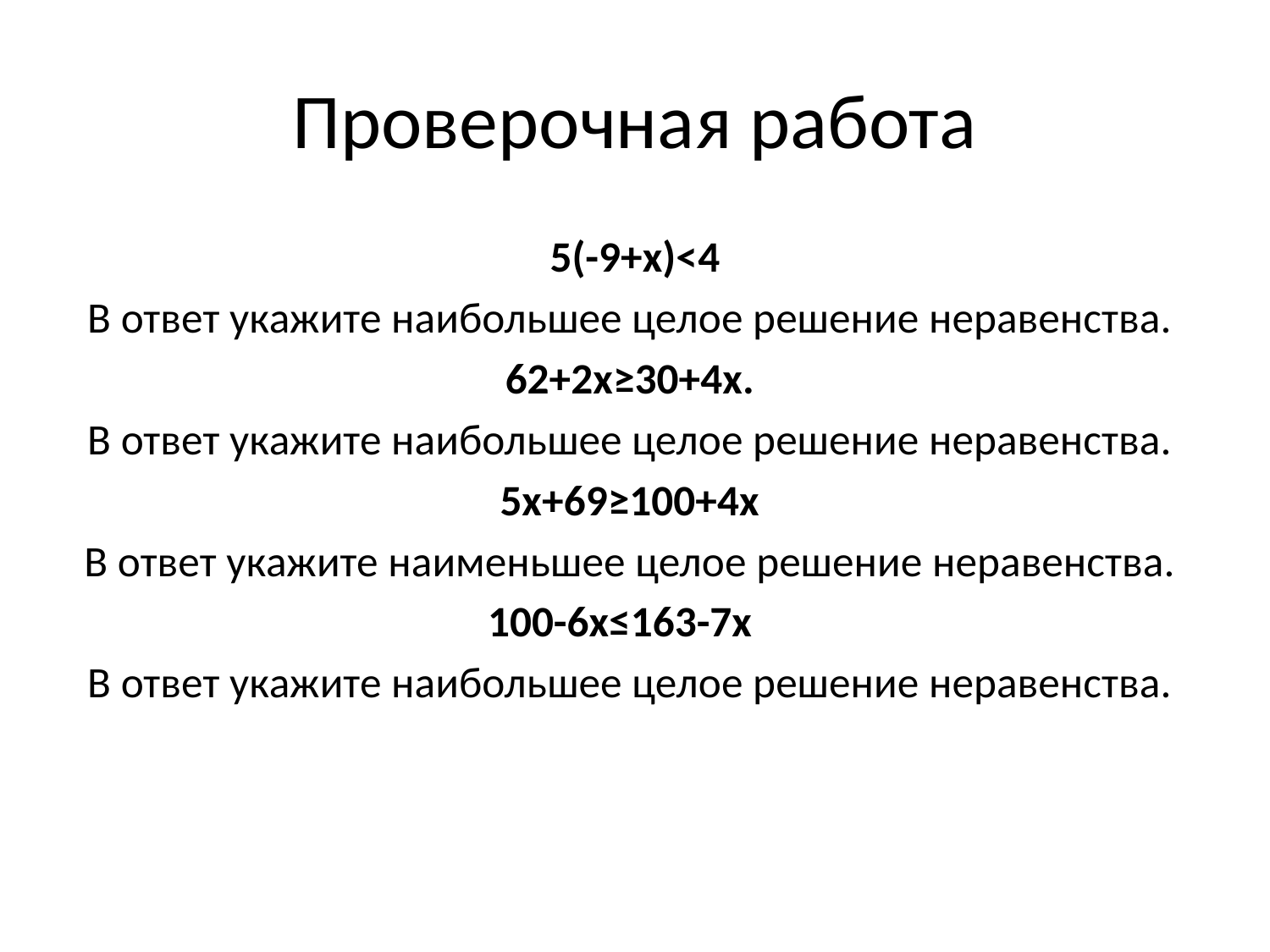

# Проверочная работа
5(-9+х)<4
В ответ укажите наибольшее целое решение неравенства.
62+2х≥30+4х.
В ответ укажите наибольшее целое решение неравенства.
5х+69≥100+4х
В ответ укажите наименьшее целое решение неравенства.
100-6х≤163-7х
В ответ укажите наибольшее целое решение неравенства.